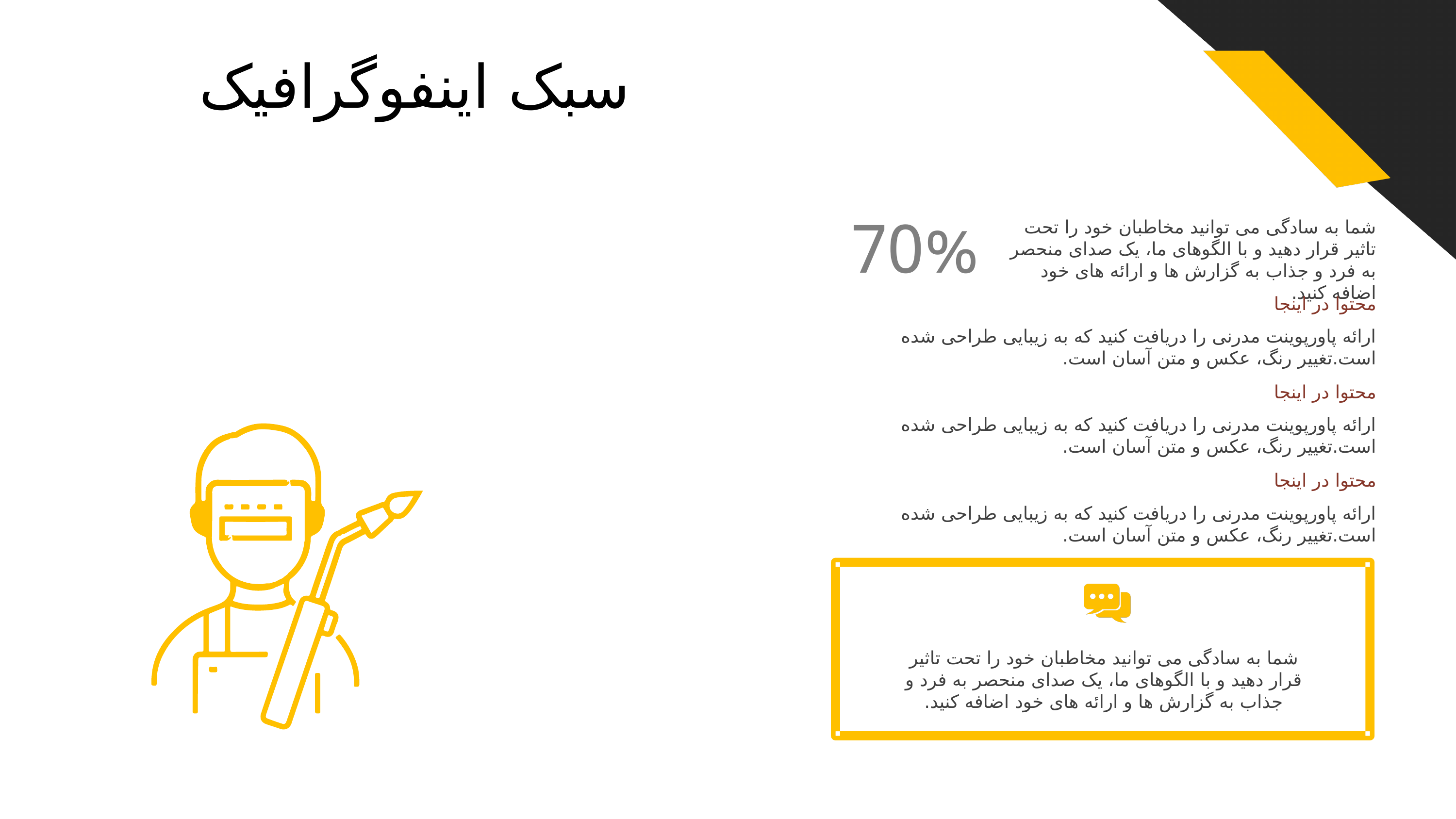

سبک اینفوگرافیک
70%
شما به سادگی می توانید مخاطبان خود را تحت تاثیر قرار دهید و با الگوهای ما، یک صدای منحصر به فرد و جذاب به گزارش ها و ارائه های خود اضافه کنید.
محتوا در اینجا
ارائه پاورپوینت مدرنی را دریافت کنید که به زیبایی طراحی شده است.تغییر رنگ، عکس و متن آسان است.
محتوا در اینجا
ارائه پاورپوینت مدرنی را دریافت کنید که به زیبایی طراحی شده است.تغییر رنگ، عکس و متن آسان است.

محتوا در اینجا

ارائه پاورپوینت مدرنی را دریافت کنید که به زیبایی طراحی شده است.تغییر رنگ، عکس و متن آسان است.

شما به سادگی می توانید مخاطبان خود را تحت تاثیر قرار دهید و با الگوهای ما، یک صدای منحصر به فرد و جذاب به گزارش ها و ارائه های خود اضافه کنید.